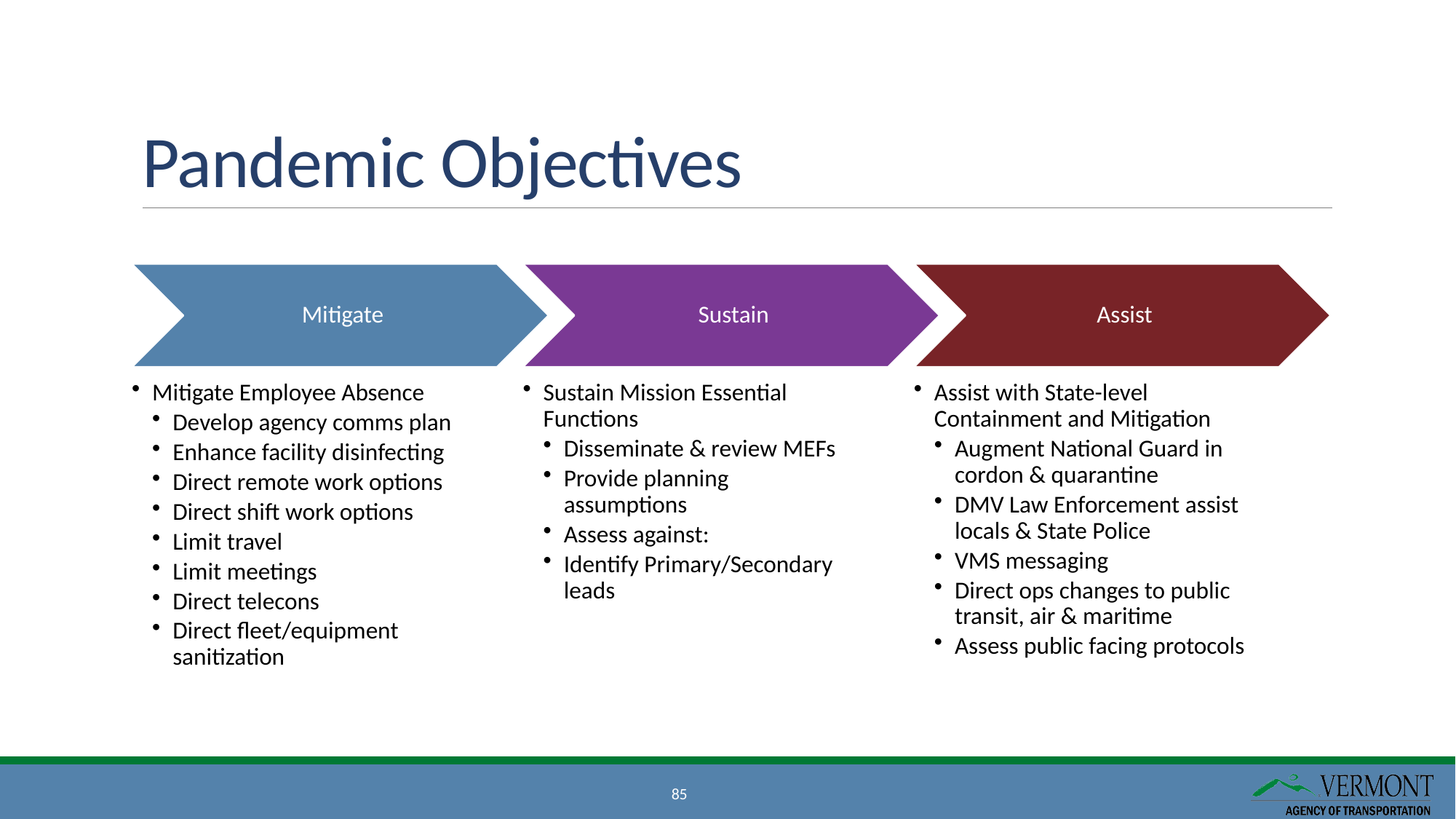

# Pandemic Objectives
Mitigate
Mitigate Employee Absence
Develop agency comms plan
Enhance facility disinfecting
Direct remote work options
Direct shift work options
Limit travel
Limit meetings
Direct telecons
Direct fleet/equipment sanitization
Sustain
Sustain Mission Essential Functions
Disseminate & review MEFs
Provide planning assumptions
Assess against:
Identify Primary/Secondary leads
Assist
Assist with State-level Containment and Mitigation
Augment National Guard in cordon & quarantine
DMV Law Enforcement assist locals & State Police
VMS messaging
Direct ops changes to public transit, air & maritime
Assess public facing protocols
85